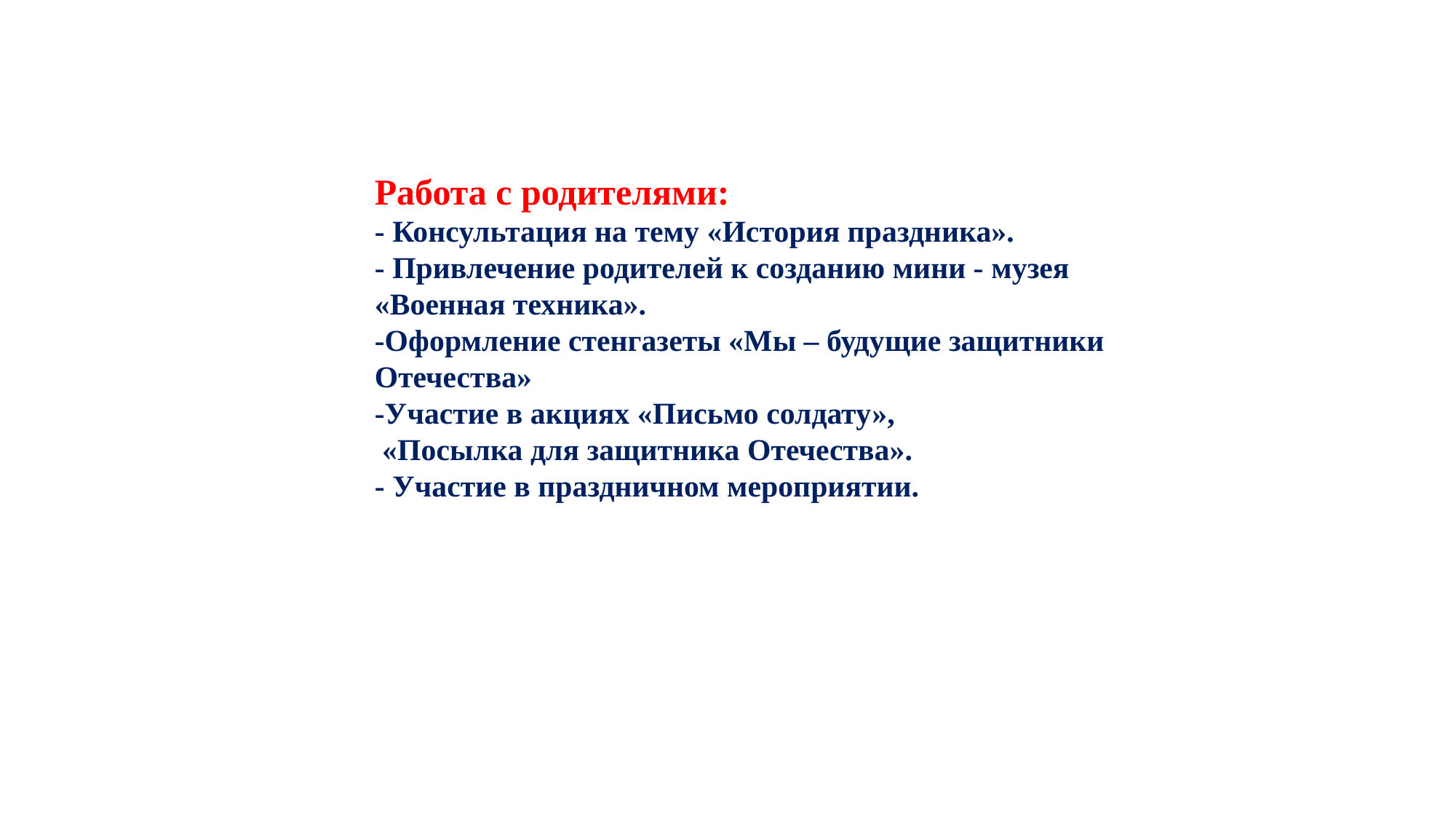

Работа с родителями:
- Консультация на тему «История праздника».
- Привлечение родителей к созданию мини - музея «Военная техника».
-Оформление стенгазеты «Мы – будущие защитники Отечества»
-Участие в акциях «Письмо солдату»,
 «Посылка для защитника Отечества».
- Участие в праздничном мероприятии.